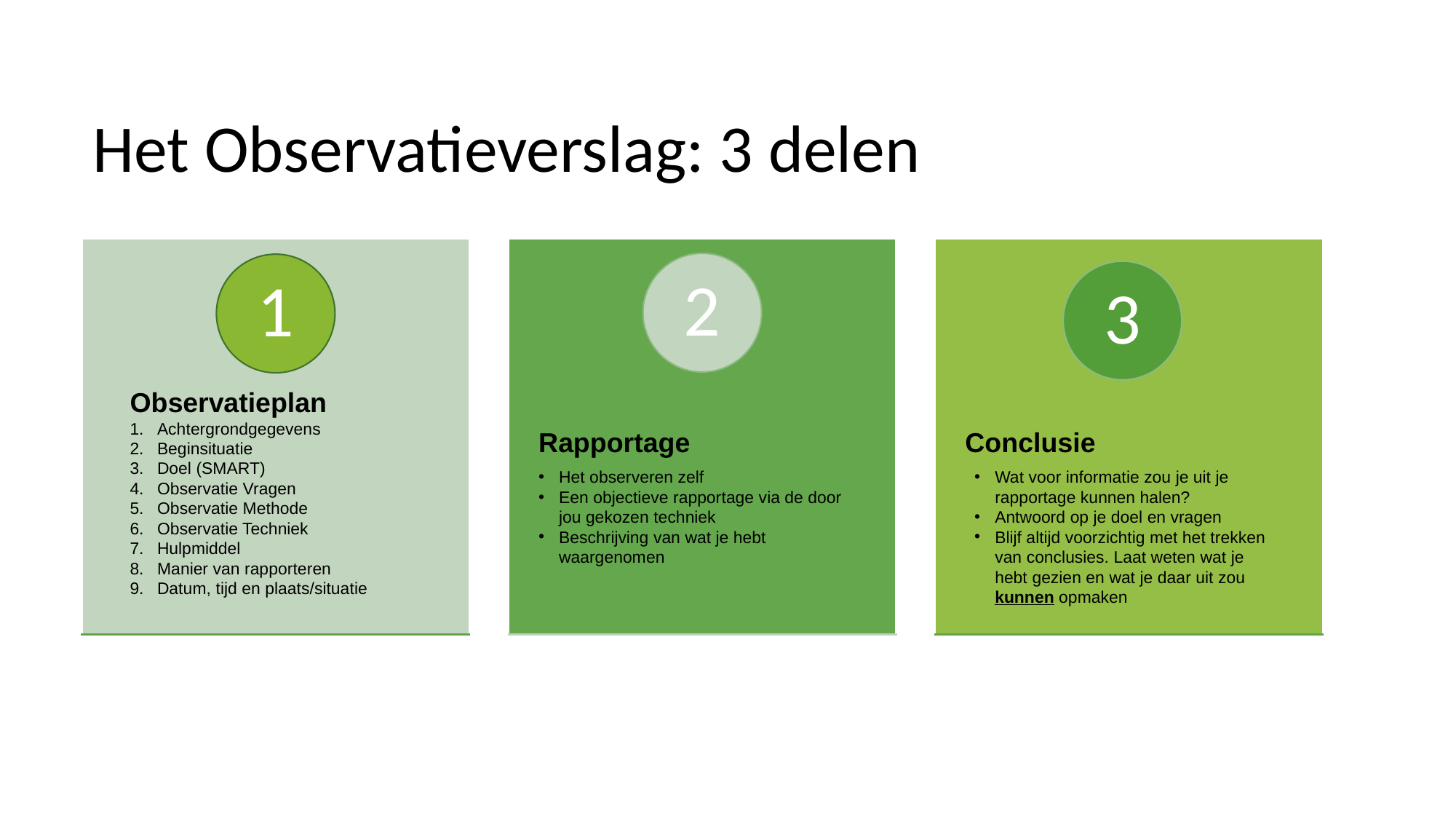

# Het Observatieverslag: 3 delen

1
Rapportage
2
Conclusie
3
Observatieplan
Achtergrondgegevens
Beginsituatie
Doel (SMART)
Observatie Vragen
Observatie Methode
Observatie Techniek
Hulpmiddel
Manier van rapporteren
Datum, tijd en plaats/situatie
Het observeren zelf
Een objectieve rapportage via de door jou gekozen techniek
Beschrijving van wat je hebt waargenomen
Wat voor informatie zou je uit je rapportage kunnen halen?
Antwoord op je doel en vragen
Blijf altijd voorzichtig met het trekken van conclusies. Laat weten wat je hebt gezien en wat je daar uit zou kunnen opmaken